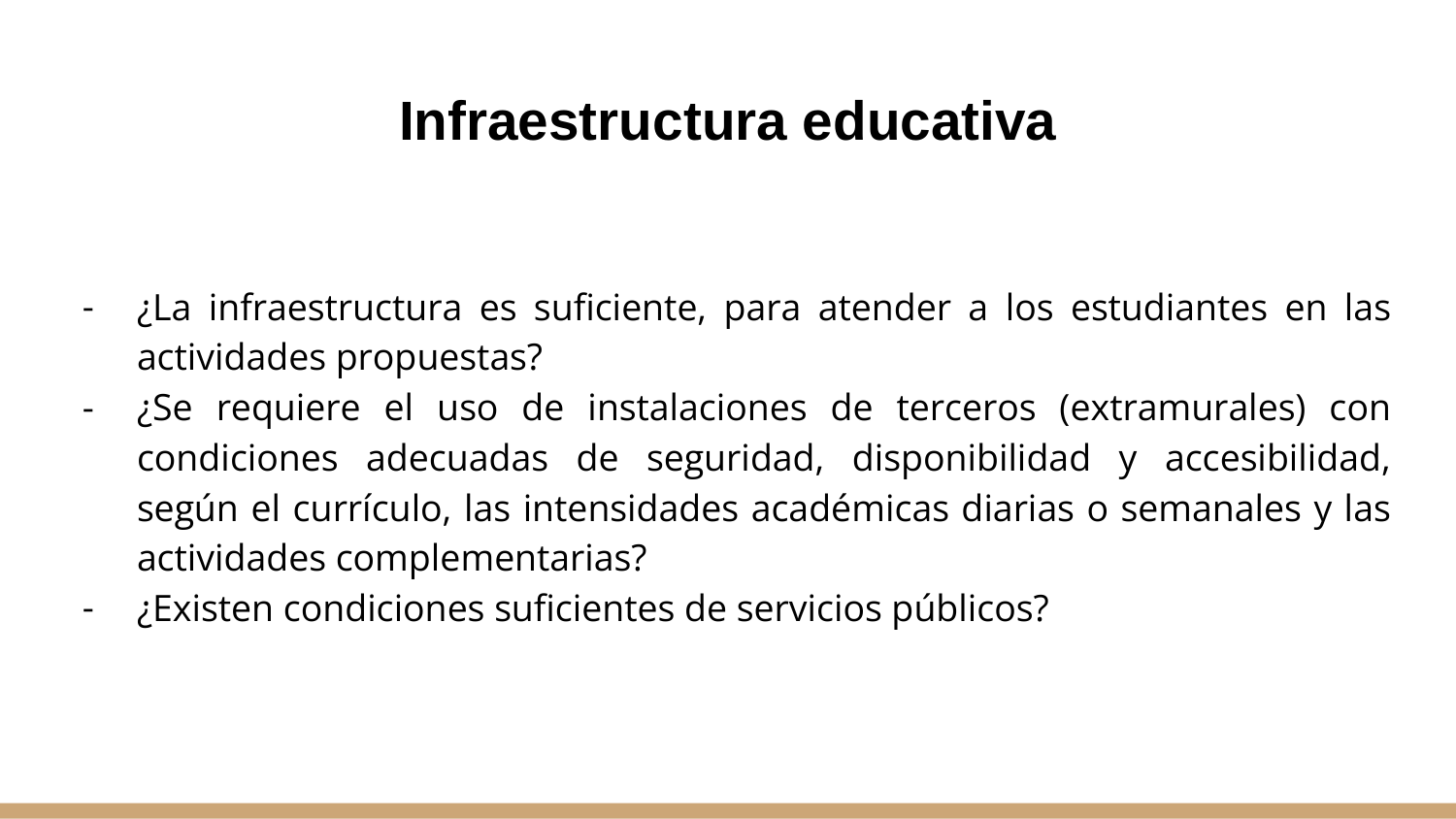

# Infraestructura educativa

¿La infraestructura es suficiente, para atender a los estudiantes en las actividades propuestas?
¿Se requiere el uso de instalaciones de terceros (extramurales) con condiciones adecuadas de seguridad, disponibilidad y accesibilidad, según el currículo, las intensidades académicas diarias o semanales y las actividades complementarias?
¿Existen condiciones suficientes de servicios públicos?